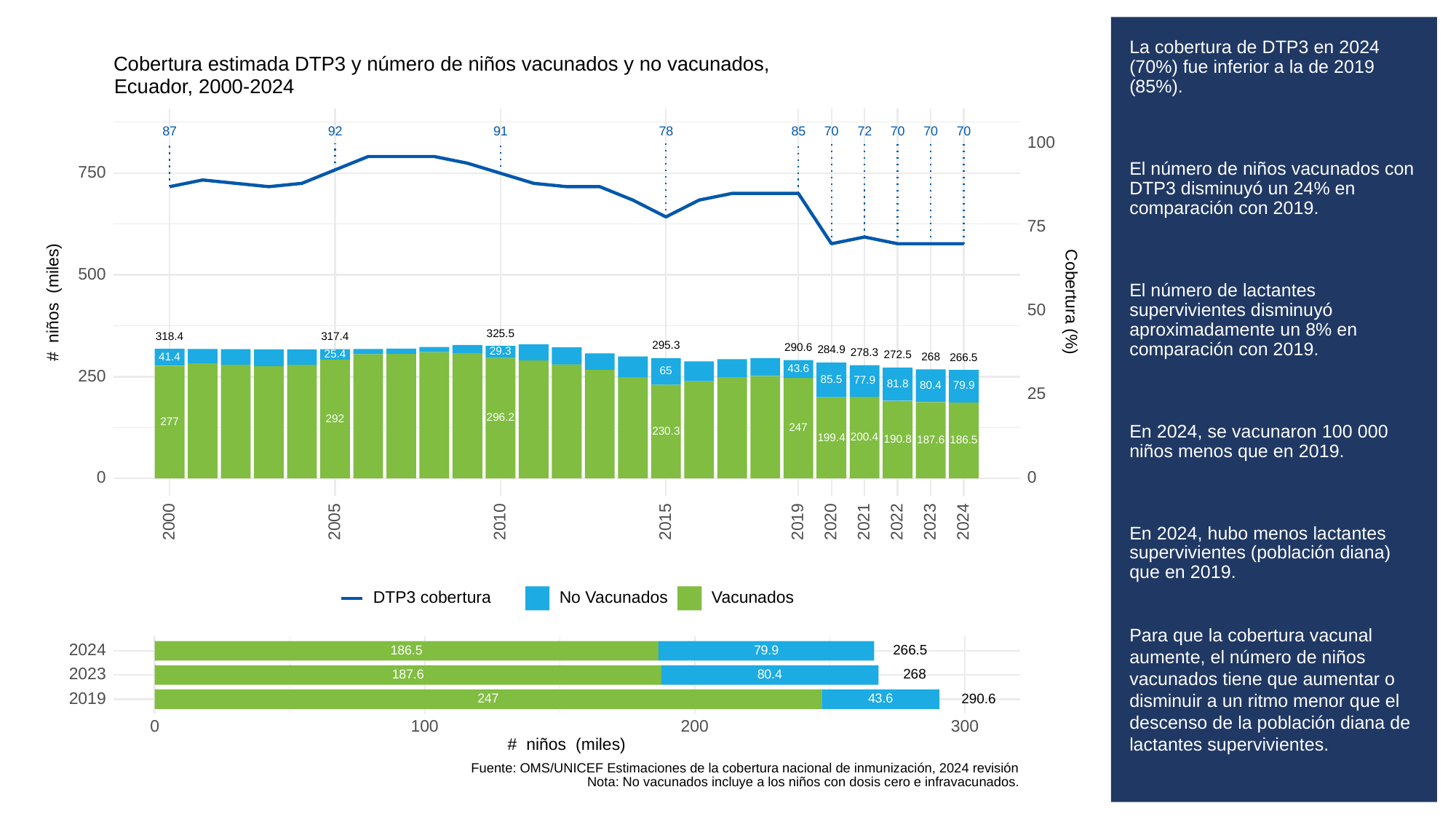

# La cobertura de DTP3 en 2024 (70%) fue inferior a la de 2019 (85%).

El número de niños vacunados con DTP3 disminuyó un 24% en comparación con 2019.

El número de lactantes supervivientes disminuyó aproximadamente un 8% en comparación con 2019.

En 2024, se vacunaron 100 000 niños menos que en 2019.

En 2024, hubo menos lactantes supervivientes (población diana) que en 2019.

Para que la cobertura vacunal aumente, el número de niños vacunados tiene que aumentar o disminuir a un ritmo menor que el descenso de la población diana de lactantes supervivientes.

Cobertura estimada DTP3 y número de niños vacunados y no vacunados,
Ecuador, 2000-2024

87
92
91
78
85
70
70
70
70
72
100

750

75

500

#  niños  (miles)
Cobertura (%)
50

325.5
318.4
317.4
295.3
290.6

284.9

29.3

278.3

25.4
272.5

268
41.4

266.5

43.6

65

250
85.5

77.9

81.8

80.4
79.9

25

296.2
292
277
247
230.3

200.4
199.4
190.8
187.6
186.5
0
0

2023
2000
2005
2010
2015
2019
2020
2021
2022
2024

DTP3 cobertura
No Vacunados
Vacunados

2024
266.5
186.5
79.9

2023
268
187.6
80.4

2019
290.6
43.6
247

300
0
100
200
#  niños  (miles)
Fuente: OMS/UNICEF Estimaciones de la cobertura nacional de inmunización, 2024 revisión
Nota: No vacunados incluye a los niños con dosis cero e infravacunados.